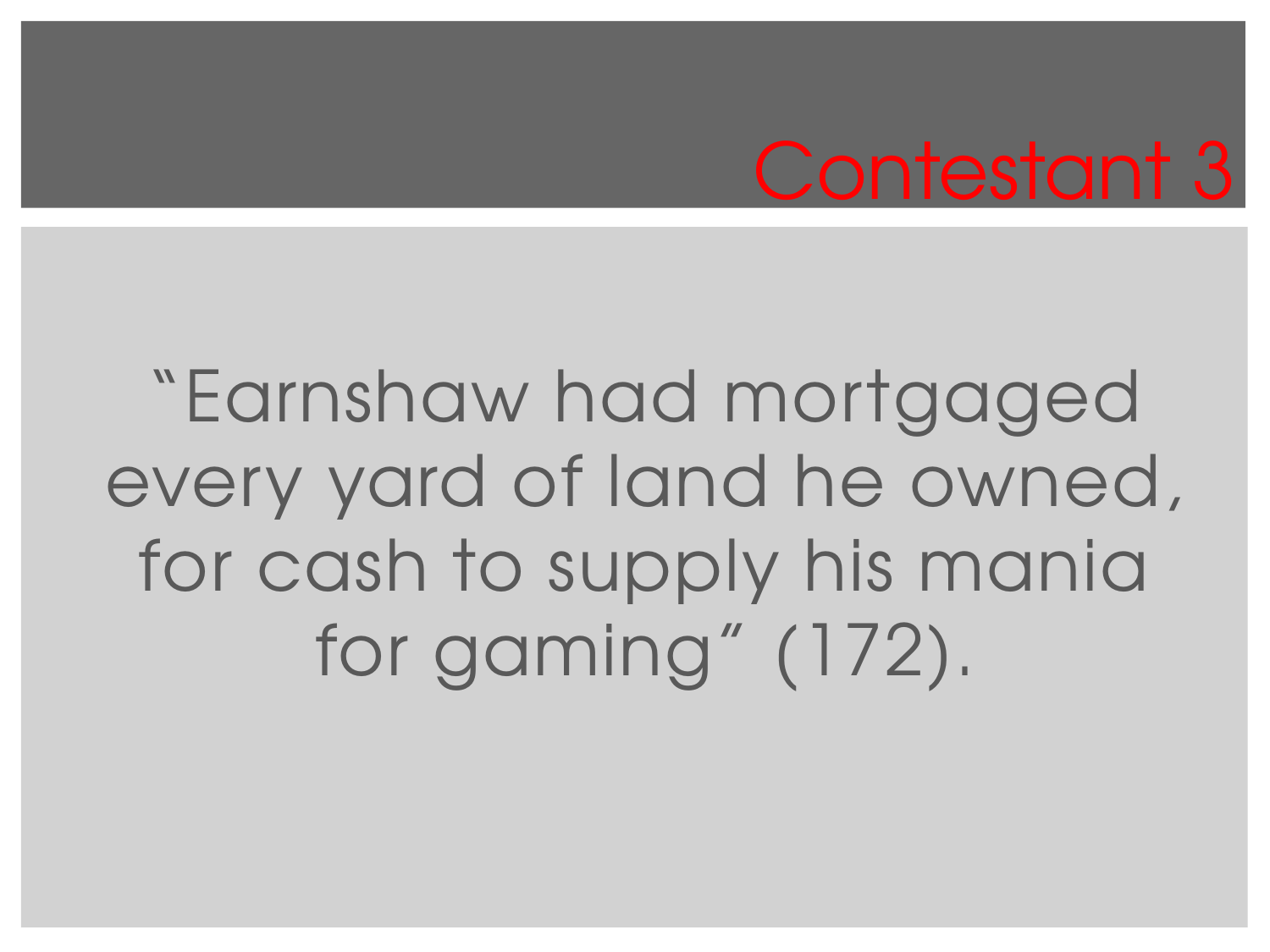

Contestant 3
“Earnshaw had mortgaged every yard of land he owned, for cash to supply his mania for gaming” (172).